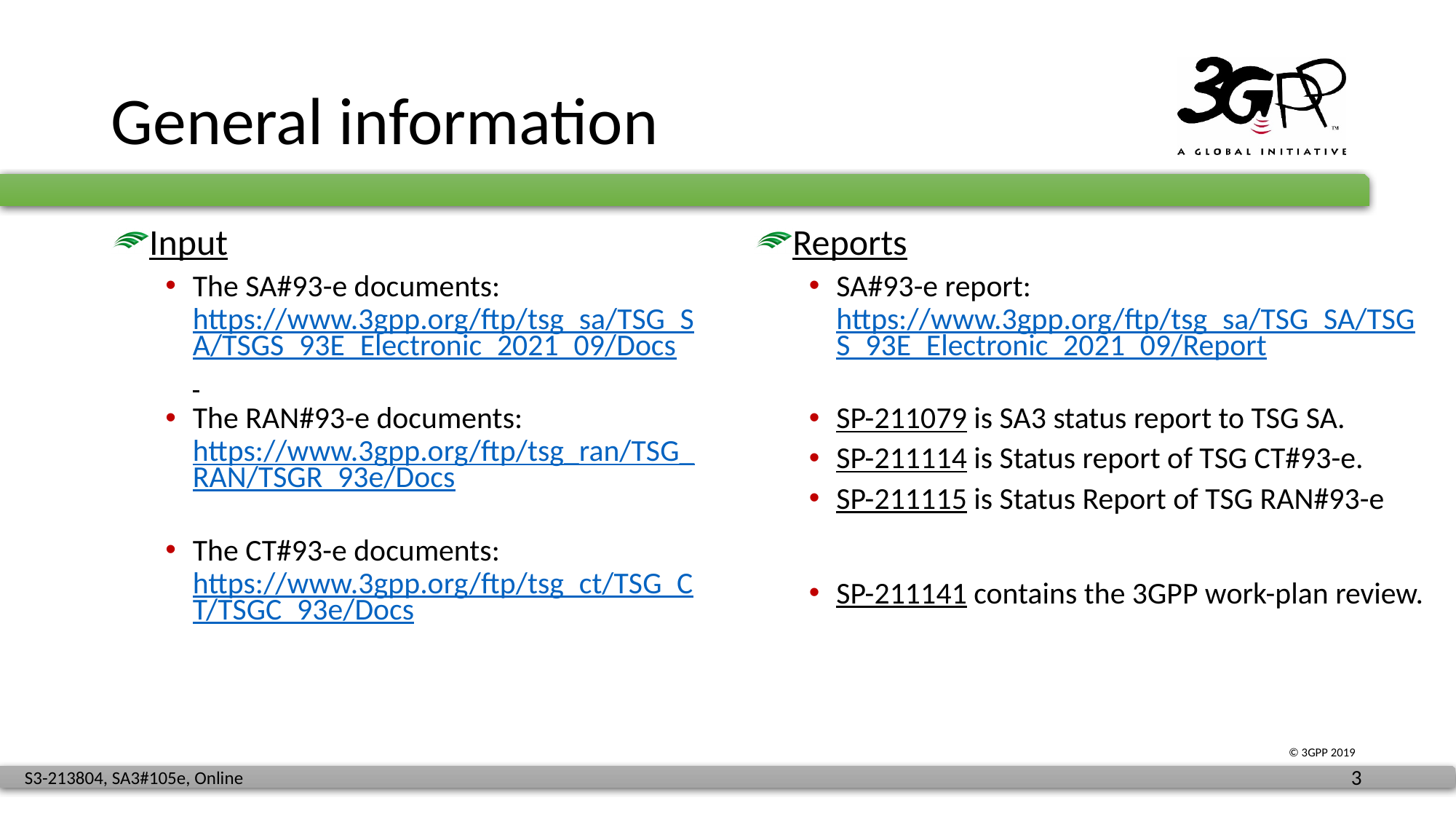

# General information
Input
The SA#93-e documents: https://www.3gpp.org/ftp/tsg_sa/TSG_SA/TSGS_93E_Electronic_2021_09/Docs
The RAN#93-e documents: https://www.3gpp.org/ftp/tsg_ran/TSG_RAN/TSGR_93e/Docs
The CT#93-e documents: https://www.3gpp.org/ftp/tsg_ct/TSG_CT/TSGC_93e/Docs
Reports
SA#93-e report: https://www.3gpp.org/ftp/tsg_sa/TSG_SA/TSGS_93E_Electronic_2021_09/Report
SP-211079 is SA3 status report to TSG SA.
SP-211114 is Status report of TSG CT#93-e.
SP-211115 is Status Report of TSG RAN#93-e

SP-211141 contains the 3GPP work-plan review.